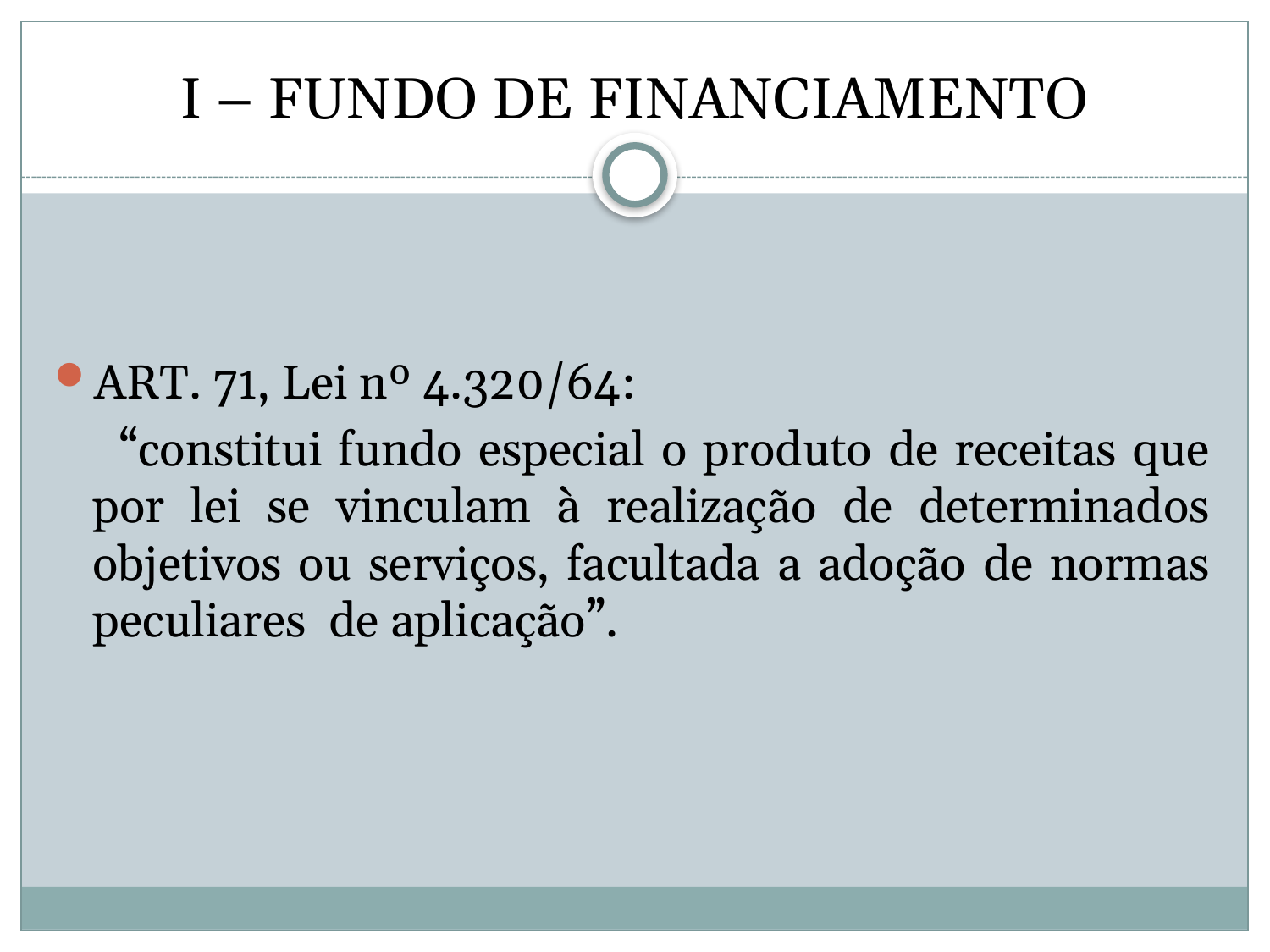

# I – FUNDO DE FINANCIAMENTO

ART. 71, Lei nº 4.320/64:
    “constitui fundo especial o produto de receitas que por lei se vinculam à realização de determinados objetivos ou serviços, facultada a adoção de normas peculiares  de aplicação”.